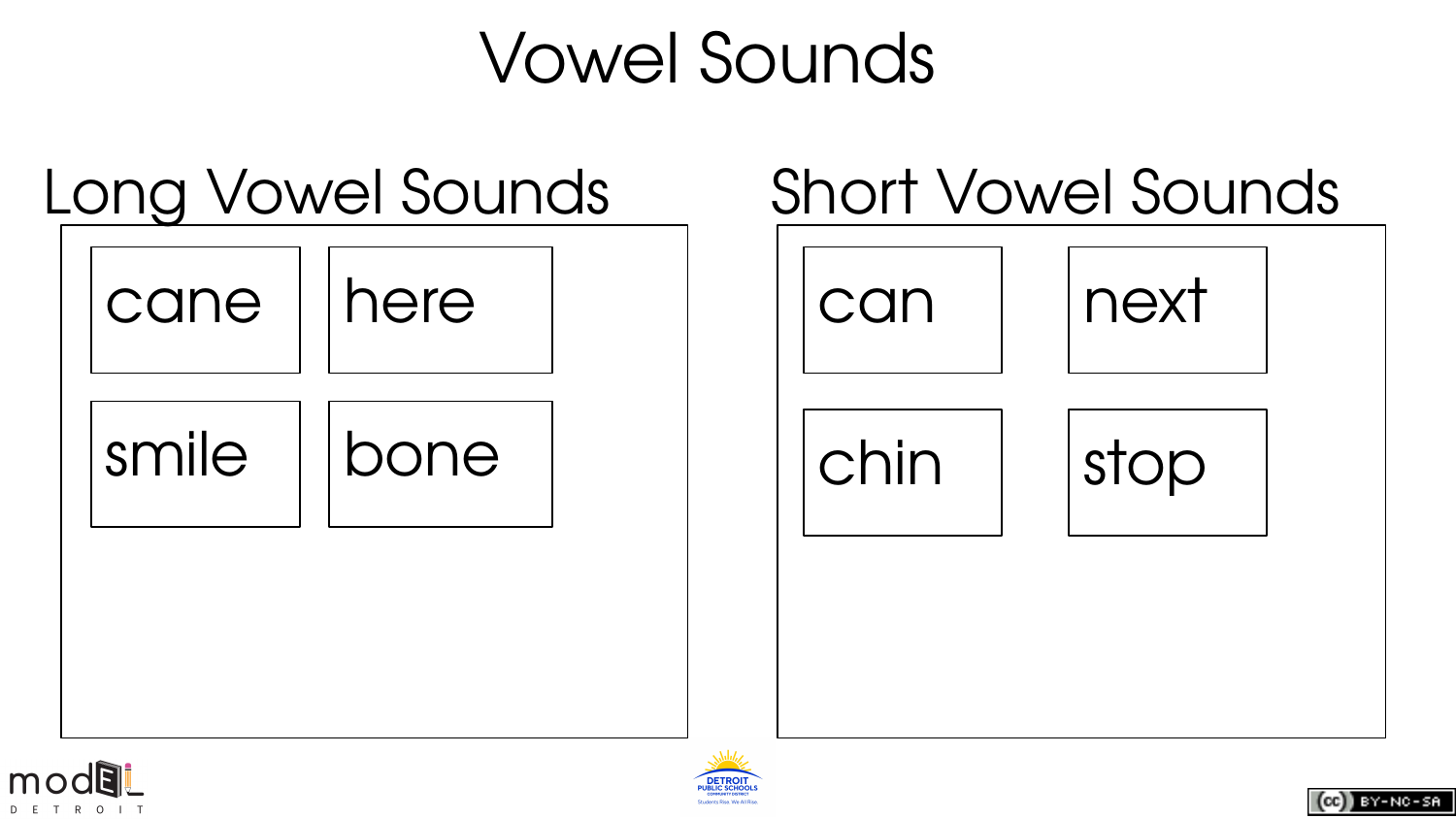

# Vowel Sounds

Long Vowel Sounds 	Short Vowel Sounds

can
cane
here
next

smile
bone
chin
stop